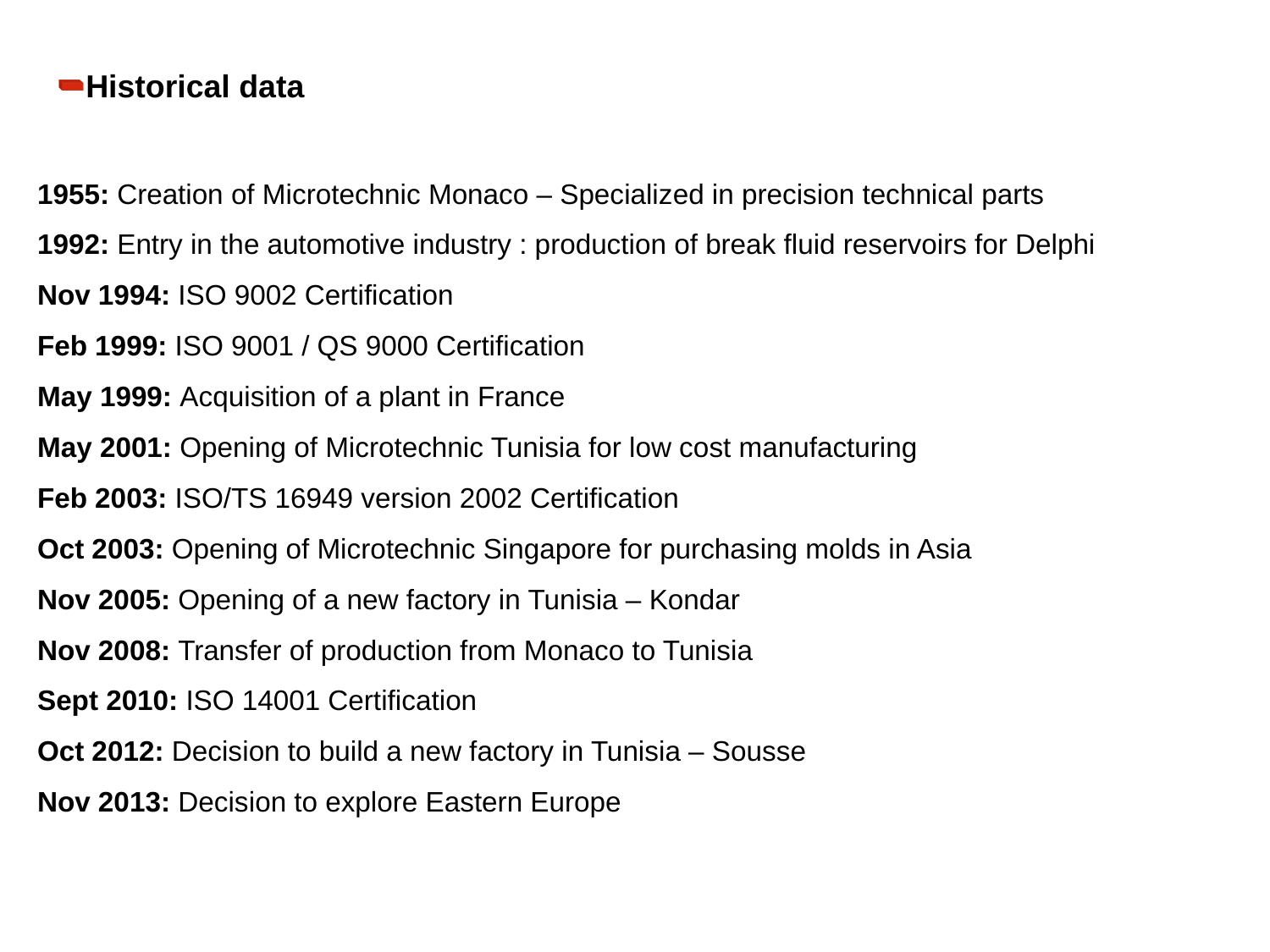

Historical data
1955: Creation of Microtechnic Monaco – Specialized in precision technical parts
1992: Entry in the automotive industry : production of break fluid reservoirs for Delphi
Nov 1994: ISO 9002 Certification
Feb 1999: ISO 9001 / QS 9000 Certification
May 1999: Acquisition of a plant in France
May 2001: Opening of Microtechnic Tunisia for low cost manufacturing
Feb 2003: ISO/TS 16949 version 2002 Certification
Oct 2003: Opening of Microtechnic Singapore for purchasing molds in Asia
Nov 2005: Opening of a new factory in Tunisia – Kondar
Nov 2008: Transfer of production from Monaco to Tunisia
Sept 2010: ISO 14001 Certification
Oct 2012: Decision to build a new factory in Tunisia – Sousse
Nov 2013: Decision to explore Eastern Europe